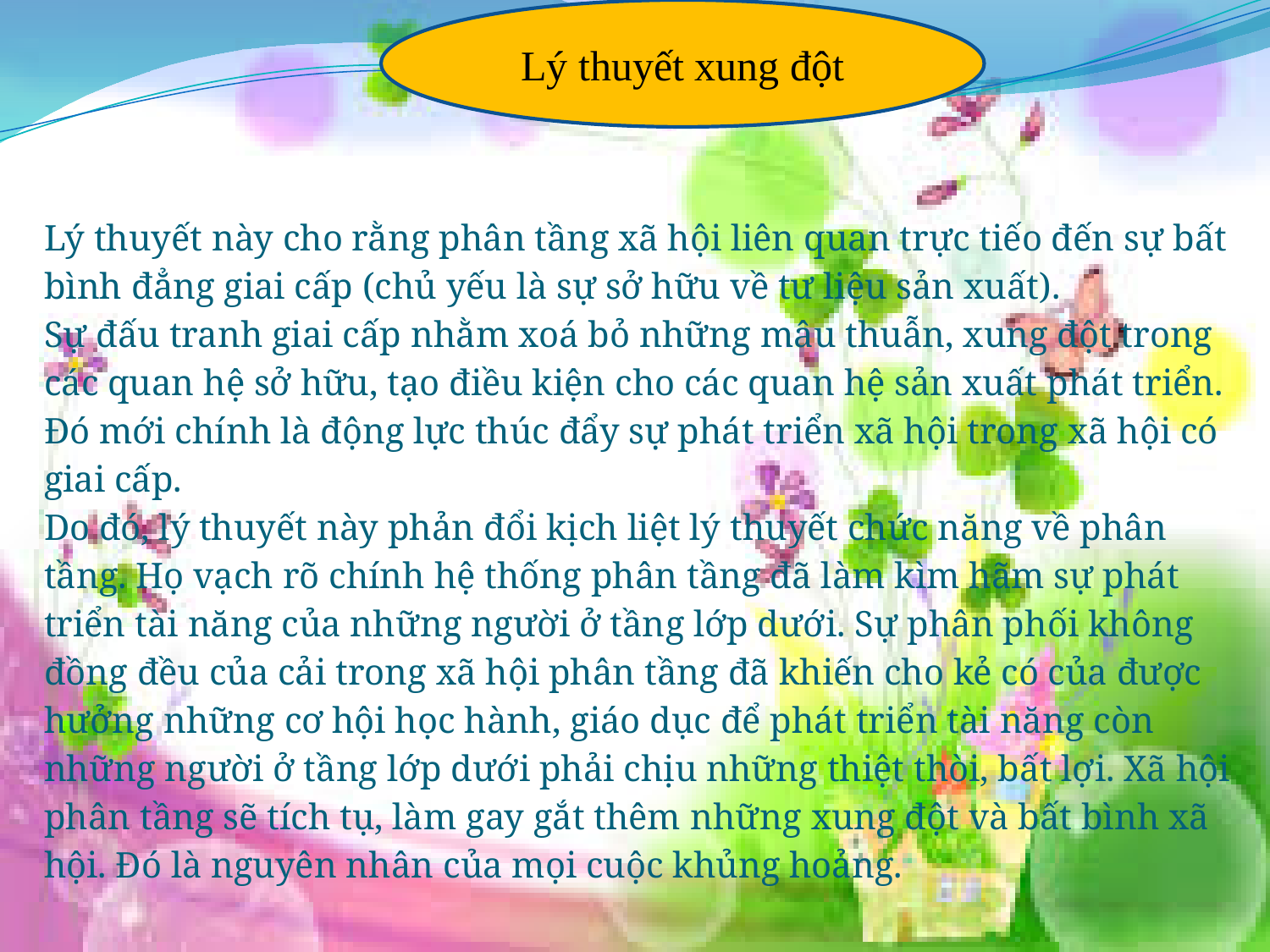

Lý thuyết xung đột
Lý thuyết này cho rằng phân tầng xã hội liên quan trực tiếo đến sự bất bình đẳng giai cấp (chủ yếu là sự sở hữu về tư liệu sản xuất).
Sự đấu tranh giai cấp nhằm xoá bỏ những mâu thuẫn, xung đột trong các quan hệ sở hữu, tạo điều kiện cho các quan hệ sản xuất phát triển. Đó mới chính là động lực thúc đẩy sự phát triển xã hội trong xã hội có giai cấp.
Do đó, lý thuyết này phản đổi kịch liệt lý thuyết chức năng về phân tầng. Họ vạch rõ chính hệ thống phân tầng đã làm kìm hãm sự phát triển tài năng của những người ở tầng lớp dưới. Sự phân phối không đồng đều của cải trong xã hội phân tầng đã khiến cho kẻ có của được hưởng những cơ hội học hành, giáo dục để phát triển tài năng còn những người ở tầng lớp dưới phải chịu những thiệt thòi, bất lợi. Xã hội phân tầng sẽ tích tụ, làm gay gắt thêm những xung đột và bất bình xã hội. Đó là nguyên nhân của mọi cuộc khủng hoảng.